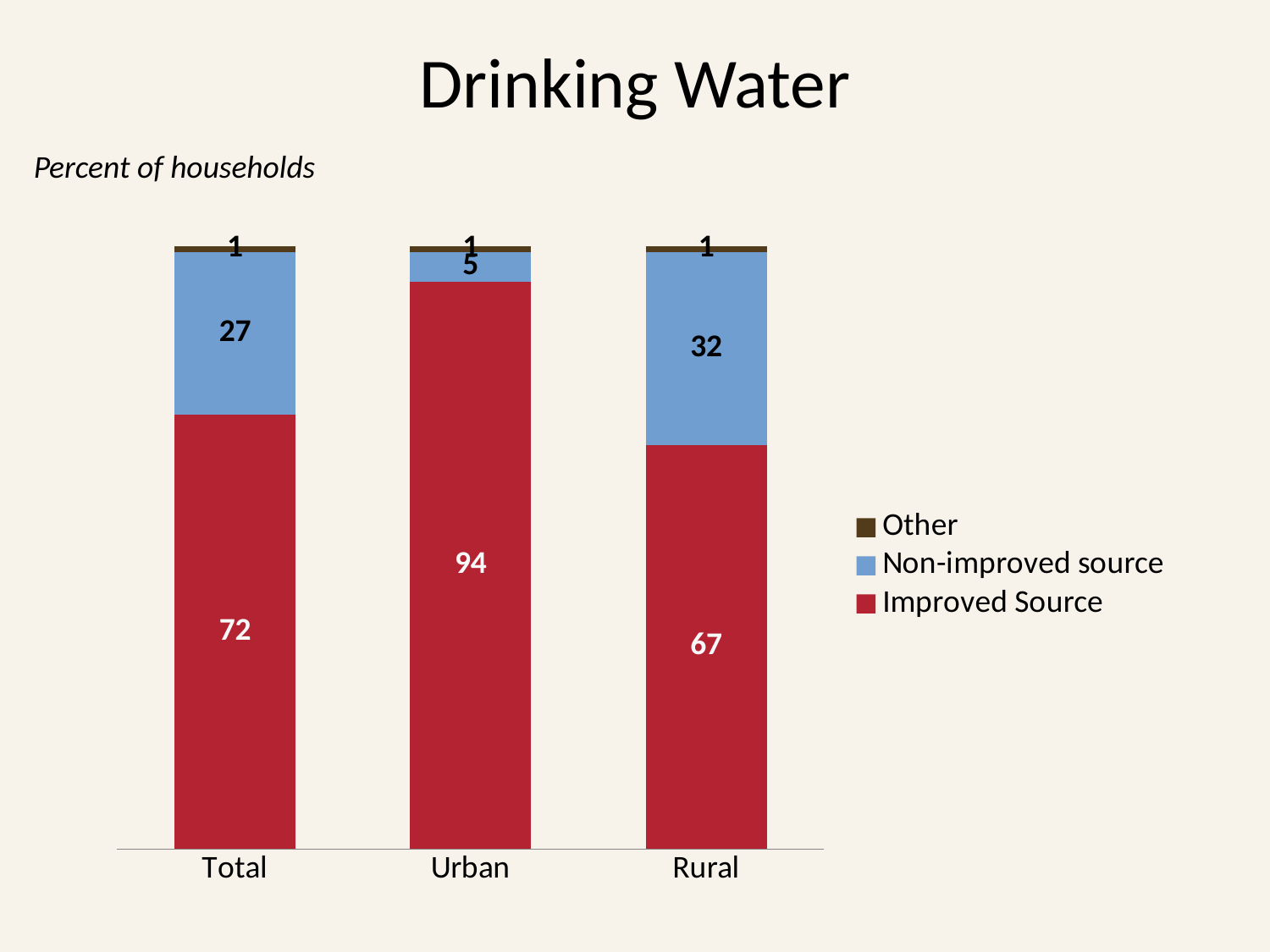

# Drinking Water
Percent of households

### Chart

| Category | Improved Source | Non-improved source | Other |
|---|---|---|---|
| Total | 72.0 | 27.0 | 1.0 |
| Urban | 94.0 | 5.0 | 1.0 |
| Rural | 67.0 | 32.0 | 1.0 |